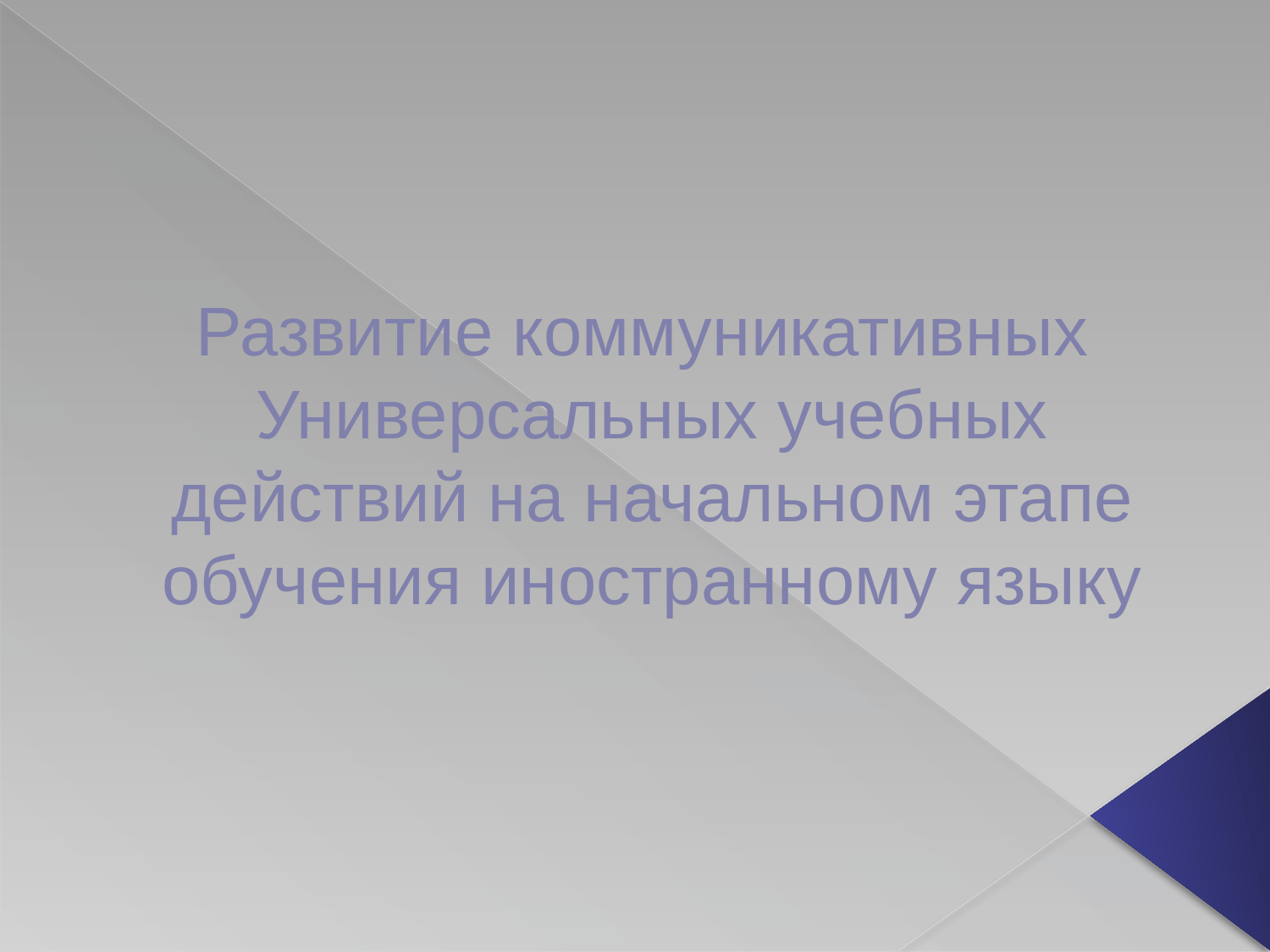

# Развитие коммуникативных Универсальных учебных действий на начальном этапе обучения иностранному языку